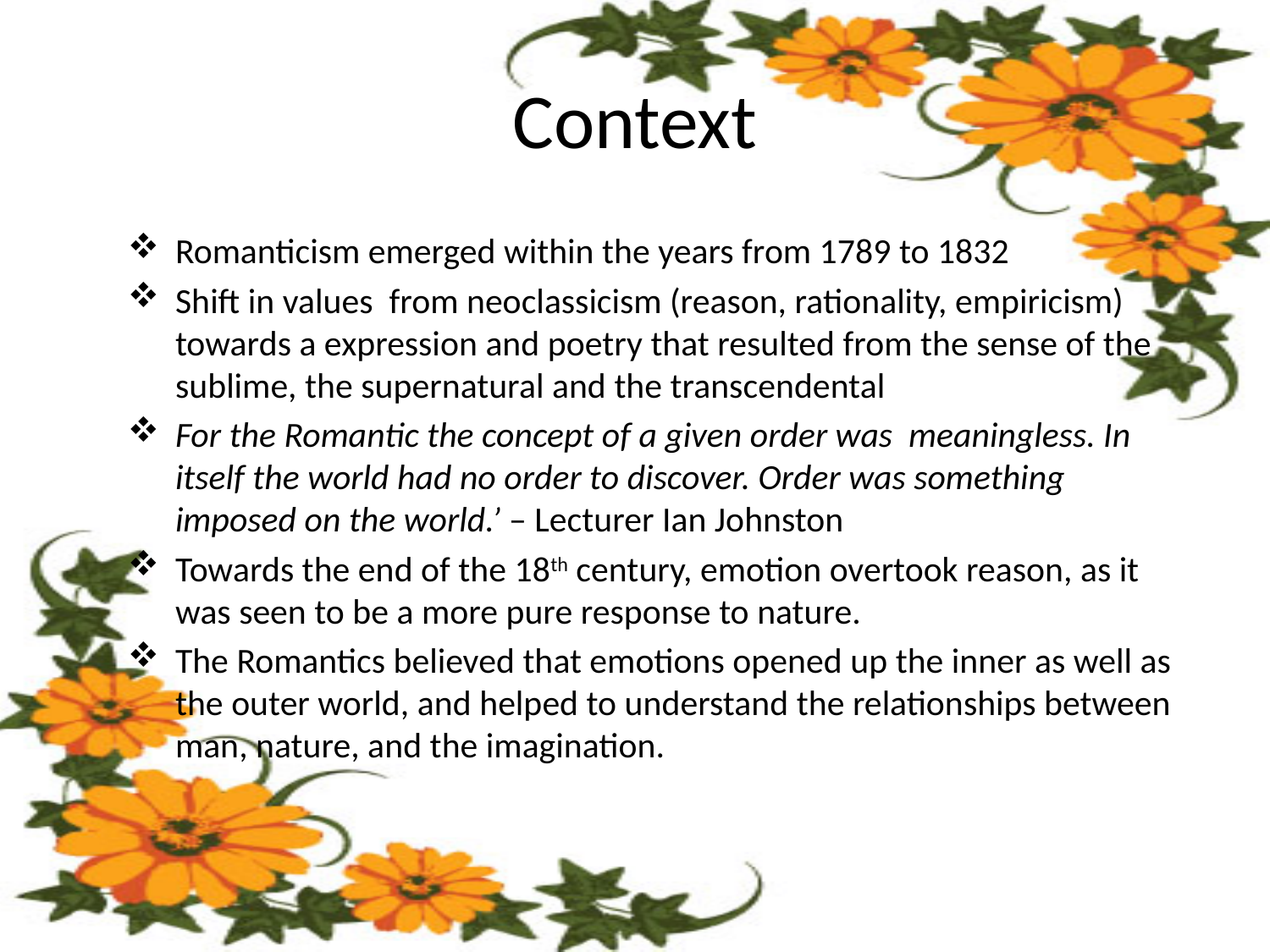

# Context
Romanticism emerged within the years from 1789 to 1832
Shift in values  from neoclassicism (reason, rationality, empiricism) towards a expression and poetry that resulted from the sense of the sublime, the supernatural and the transcendental
For the Romantic the concept of a given order was  meaningless. In itself the world had no order to discover. Order was something imposed on the world.’ – Lecturer Ian Johnston
Towards the end of the 18th century, emotion overtook reason, as it was seen to be a more pure response to nature.
The Romantics believed that emotions opened up the inner as well as the outer world, and helped to understand the relationships between man, nature, and the imagination.